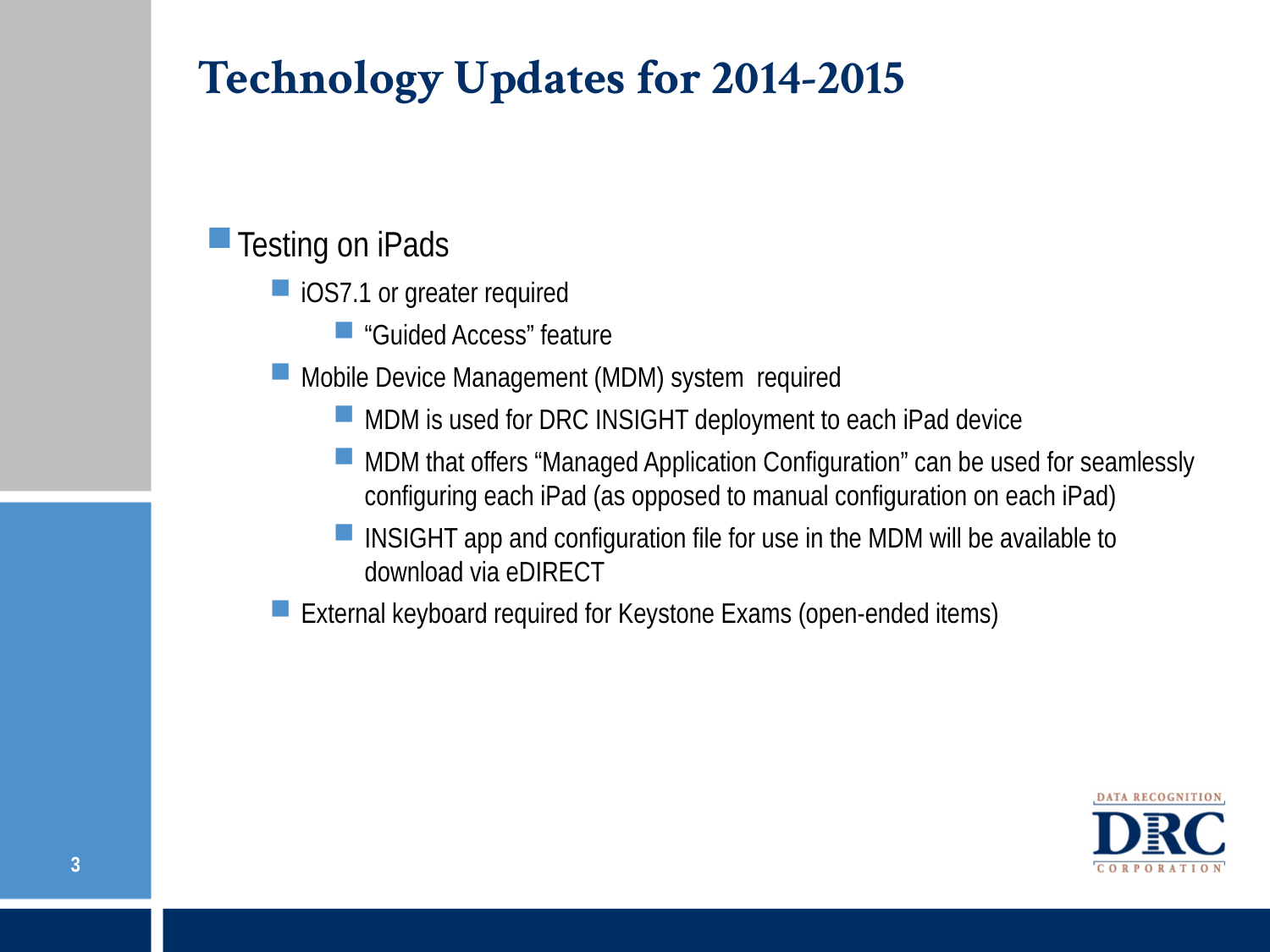

# Technology Updates for 2014-2015
Testing on iPads
iOS7.1 or greater required
“Guided Access” feature
Mobile Device Management (MDM) system  required
MDM is used for DRC INSIGHT deployment to each iPad device
MDM that offers “Managed Application Configuration” can be used for seamlessly configuring each iPad (as opposed to manual configuration on each iPad)
INSIGHT app and configuration file for use in the MDM will be available to download via eDIRECT
External keyboard required for Keystone Exams (open-ended items)

3